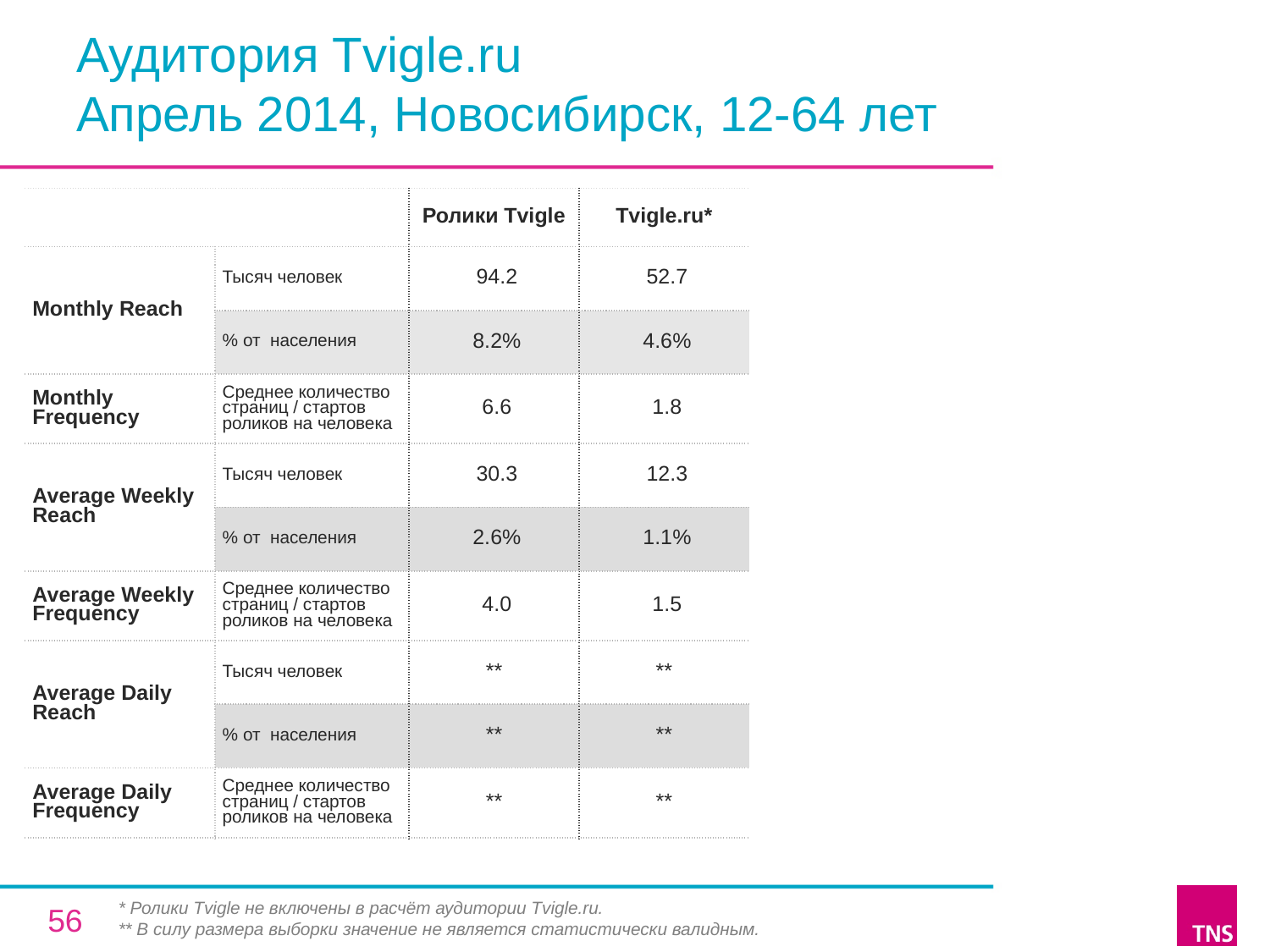

# Аудитория Tvigle.ru Апрель 2014, Новосибирск, 12-64 лет
|  |  | Ролики Tvigle | Tvigle.ru\* |
| --- | --- | --- | --- |
| Monthly Reach | Тысяч человек | 94.2 | 52.7 |
|  | % от населения | 8.2% | 4.6% |
| Monthly Frequency | Среднее количество страниц / стартов роликов на человека | 6.6 | 1.8 |
| Average Weekly Reach | Тысяч человек | 30.3 | 12.3 |
|  | % от населения | 2.6% | 1.1% |
| Average Weekly Frequency | Среднее количество страниц / стартов роликов на человека | 4.0 | 1.5 |
| Average Daily Reach | Тысяч человек | \*\* | \*\* |
|  | % от населения | \*\* | \*\* |
| Average Daily Frequency | Среднее количество страниц / стартов роликов на человека | \*\* | \*\* |
* Ролики Tvigle не включены в расчёт аудитории Tvigle.ru.
** В силу размера выборки значение не является статистически валидным.
56